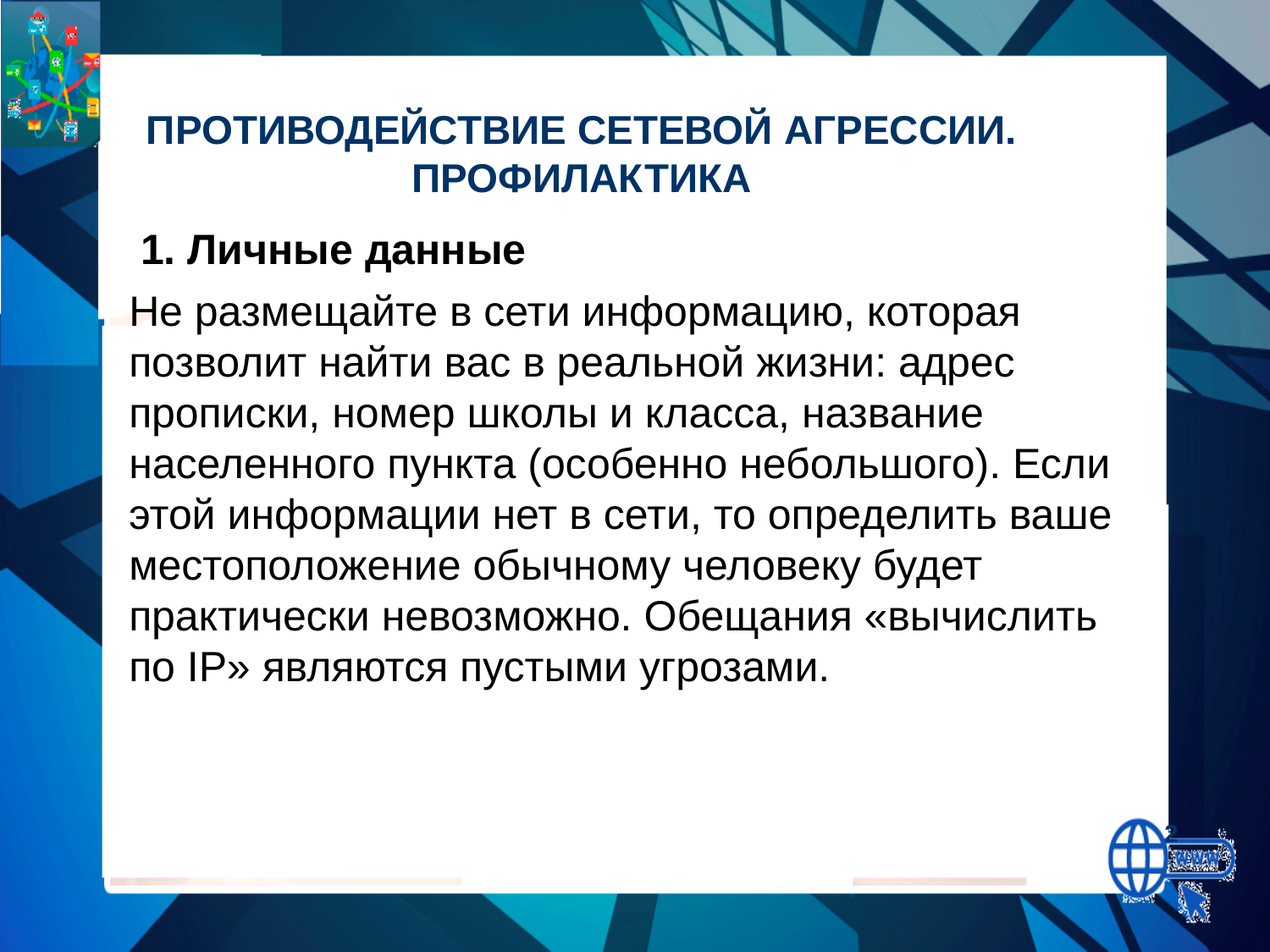

# Противодействие сетевой агрессии. Профилактика
 1. Личные данные
Не размещайте в сети информацию, которая позволит найти вас в реальной жизни: адрес прописки, номер школы и класса, название населенного пункта (особенно небольшого). Если этой информации нет в сети, то определить ваше местоположение обычному человеку будет практически невозможно. Обещания «вычислить по IP» являются пустыми угрозами.

2